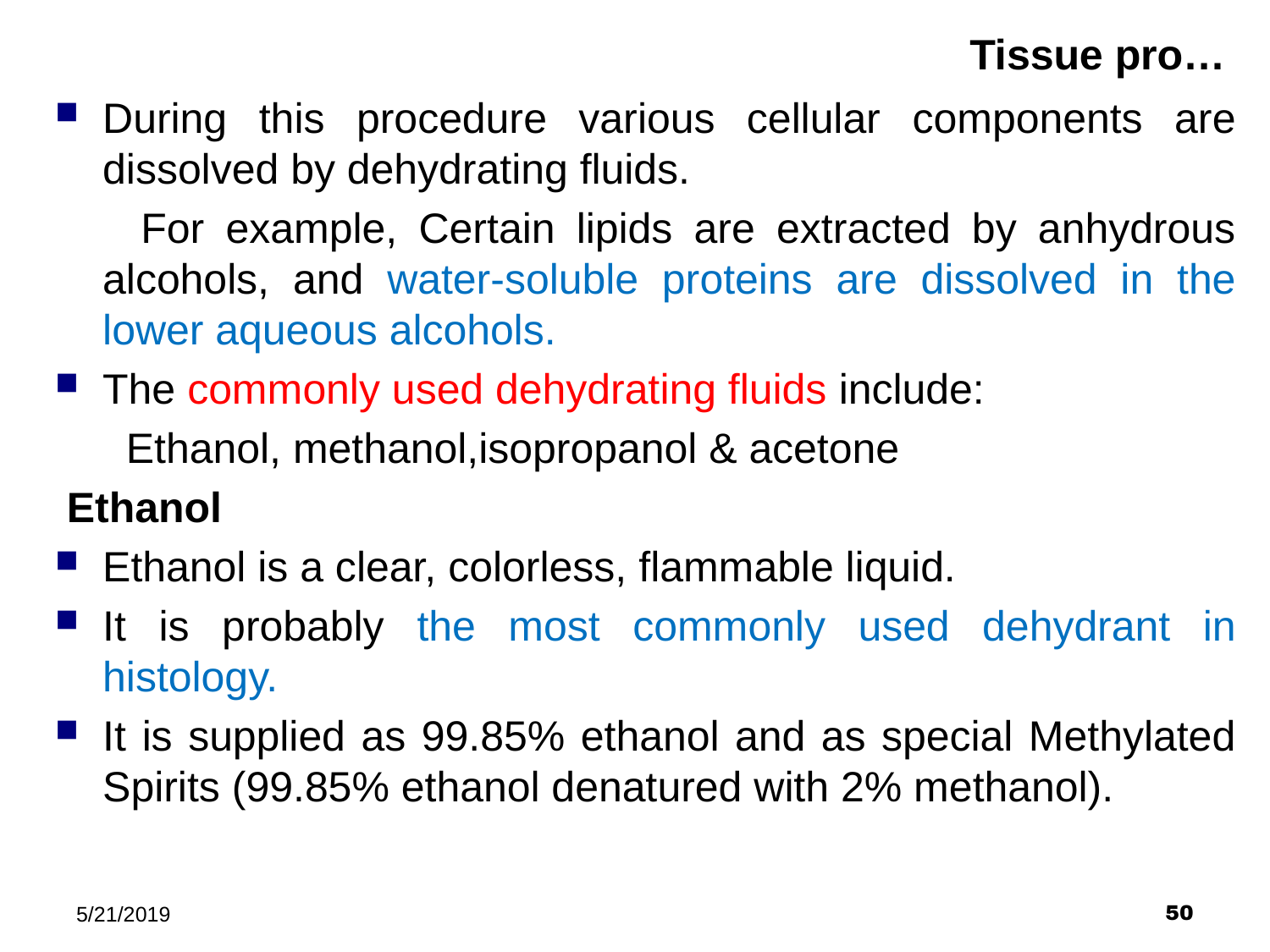

# Tissue pro…
During this procedure various cellular components are dissolved by dehydrating fluids.
    For example, Certain lipids are extracted by anhydrous alcohols, and water-soluble proteins are dissolved in the lower aqueous alcohols.
The commonly used dehydrating fluids include:
      Ethanol, methanol,isopropanol & acetone
 Ethanol
Ethanol is a clear, colorless, flammable liquid.
It is probably the most commonly used dehydrant in histology.
It is supplied as 99.85% ethanol and as special Methylated Spirits (99.85% ethanol denatured with 2% methanol).
5/21/2019
50